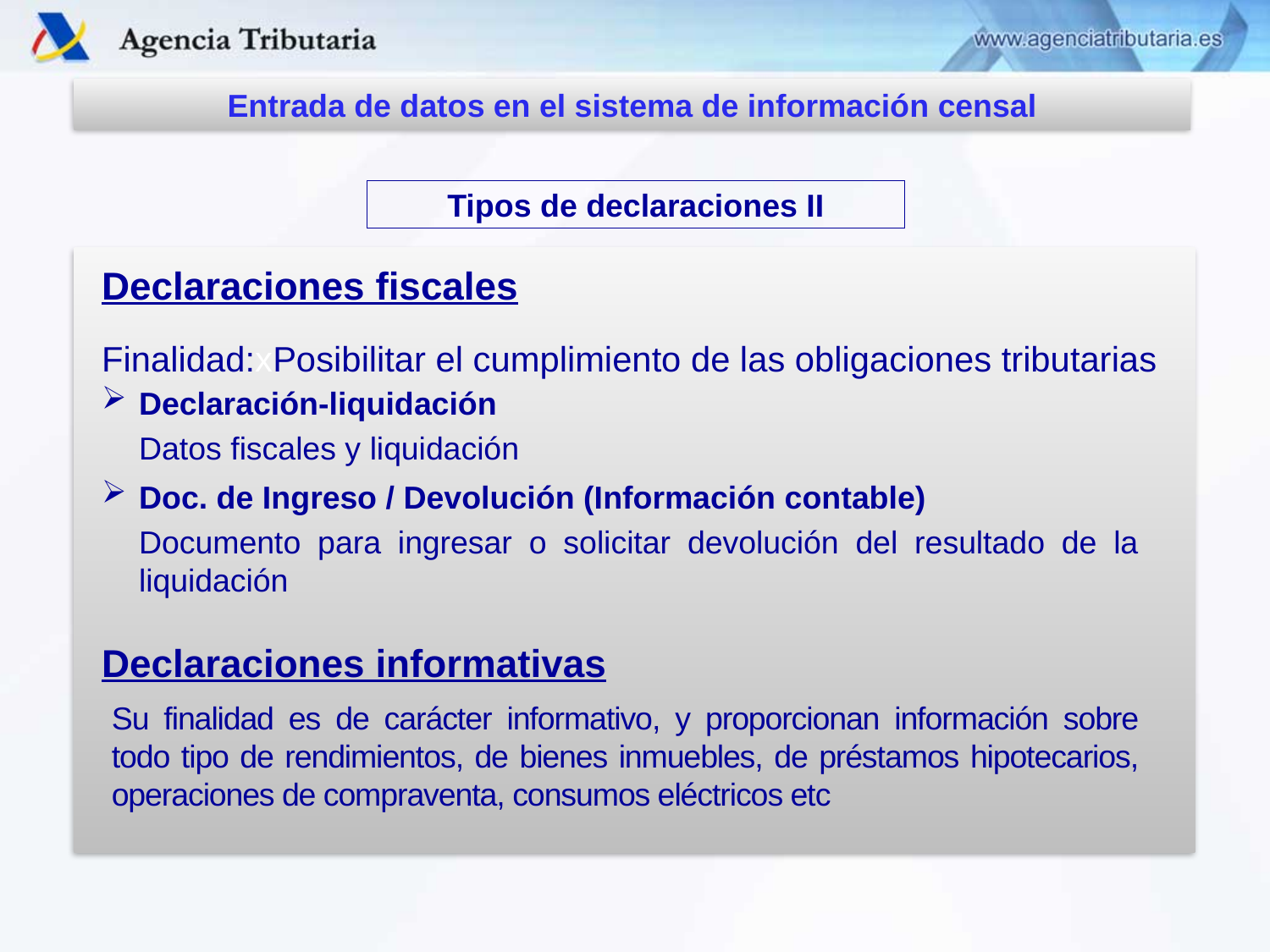

Entrada de datos en el sistema de información censal
Tipos de declaraciones II

Declaraciones fiscales
Finalidad:xPosibilitar el cumplimiento de las obligaciones tributarias
Declaración-liquidación
	Datos fiscales y liquidación
Doc. de Ingreso / Devolución (Información contable)
	Documento para ingresar o solicitar devolución del resultado de la liquidación

Declaraciones informativas
Su finalidad es de carácter informativo, y proporcionan información sobre todo tipo de rendimientos, de bienes inmuebles, de préstamos hipotecarios, operaciones de compraventa, consumos eléctricos etc